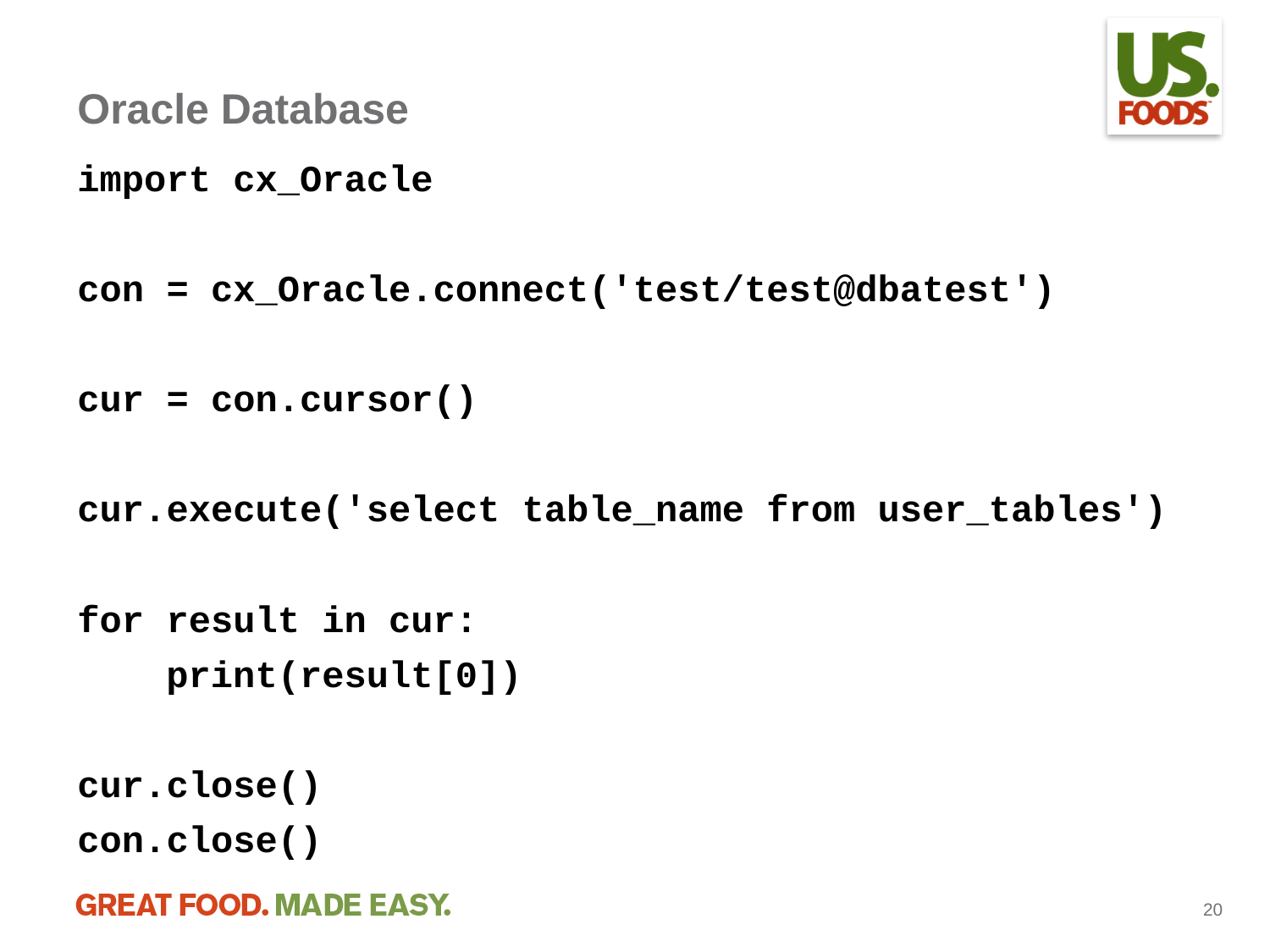

# Oracle Database
import cx_Oracle

con = cx_Oracle.connect('test/test@dbatest')

cur = con.cursor()

cur.execute('select table_name from user_tables')

for result in cur:
    print(result[0])

cur.close()
con.close()